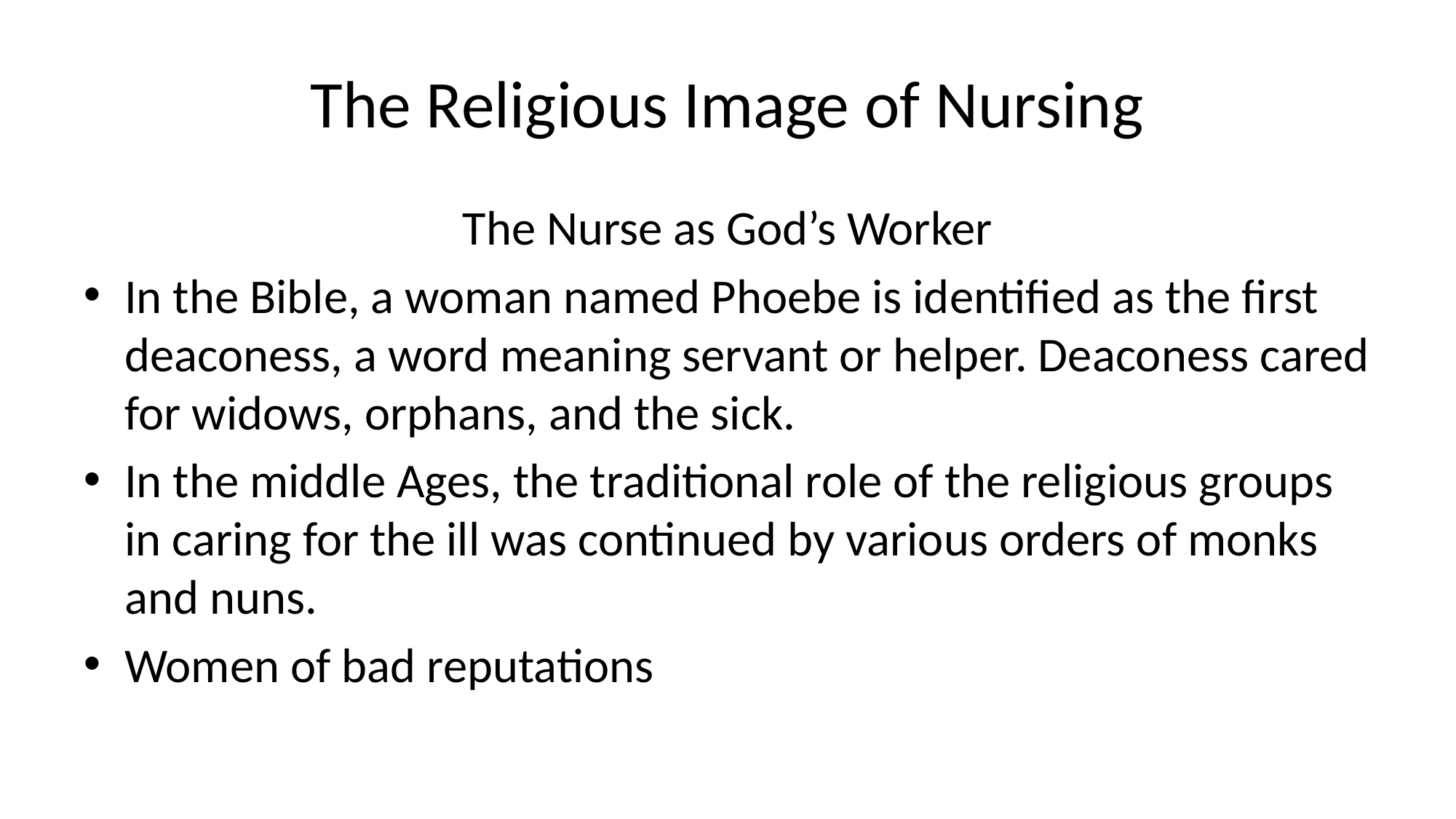

# The Religious Image of Nursing
The Nurse as God’s Worker
In the Bible, a woman named Phoebe is identified as the first deaconess, a word meaning servant or helper. Deaconess cared for widows, orphans, and the sick.
In the middle Ages, the traditional role of the religious groups in caring for the ill was continued by various orders of monks and nuns.
Women of bad reputations